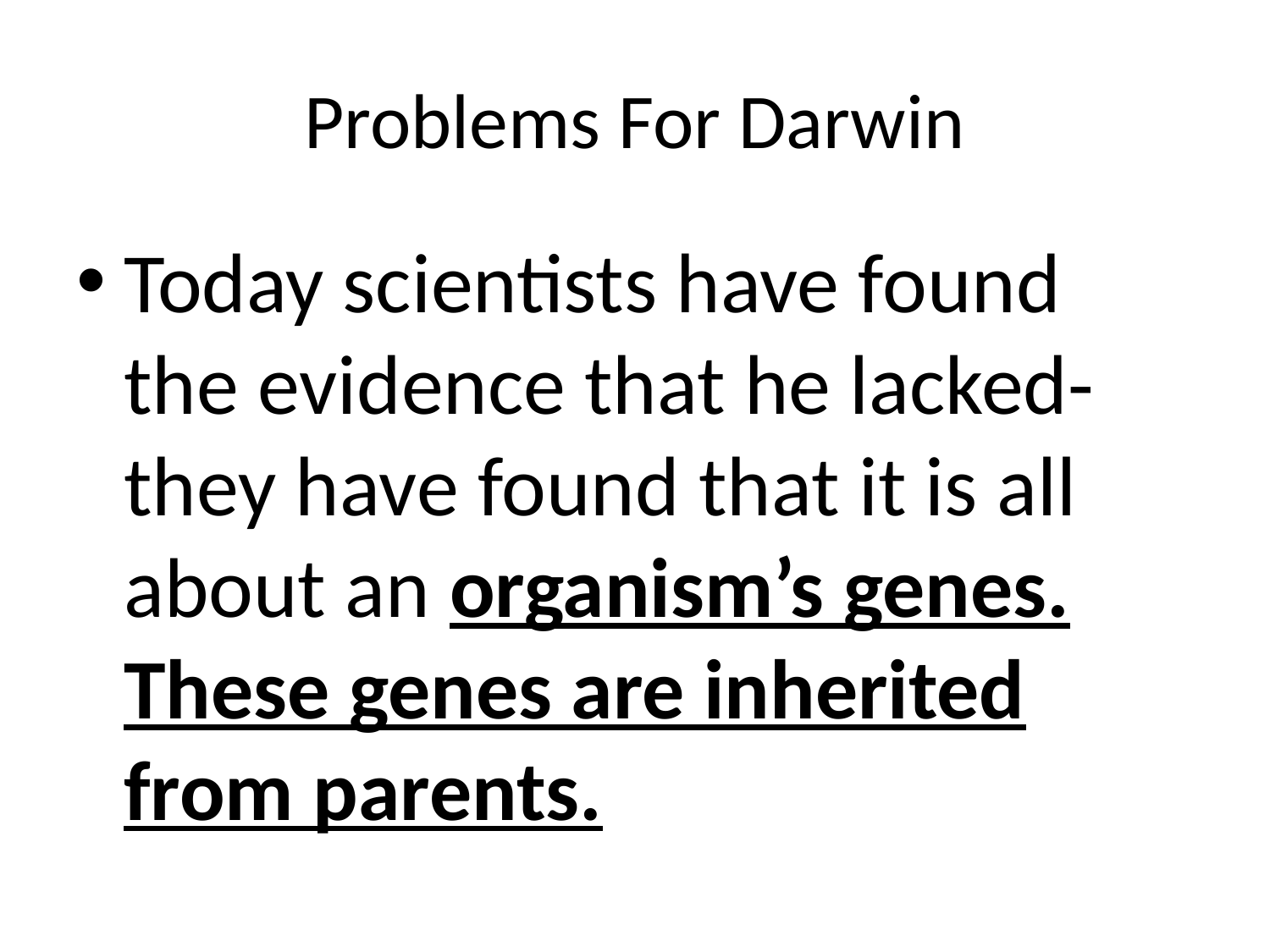

# Problems For Darwin
Today scientists have found the evidence that he lacked- they have found that it is all about an organism’s genes. These genes are inherited from parents.